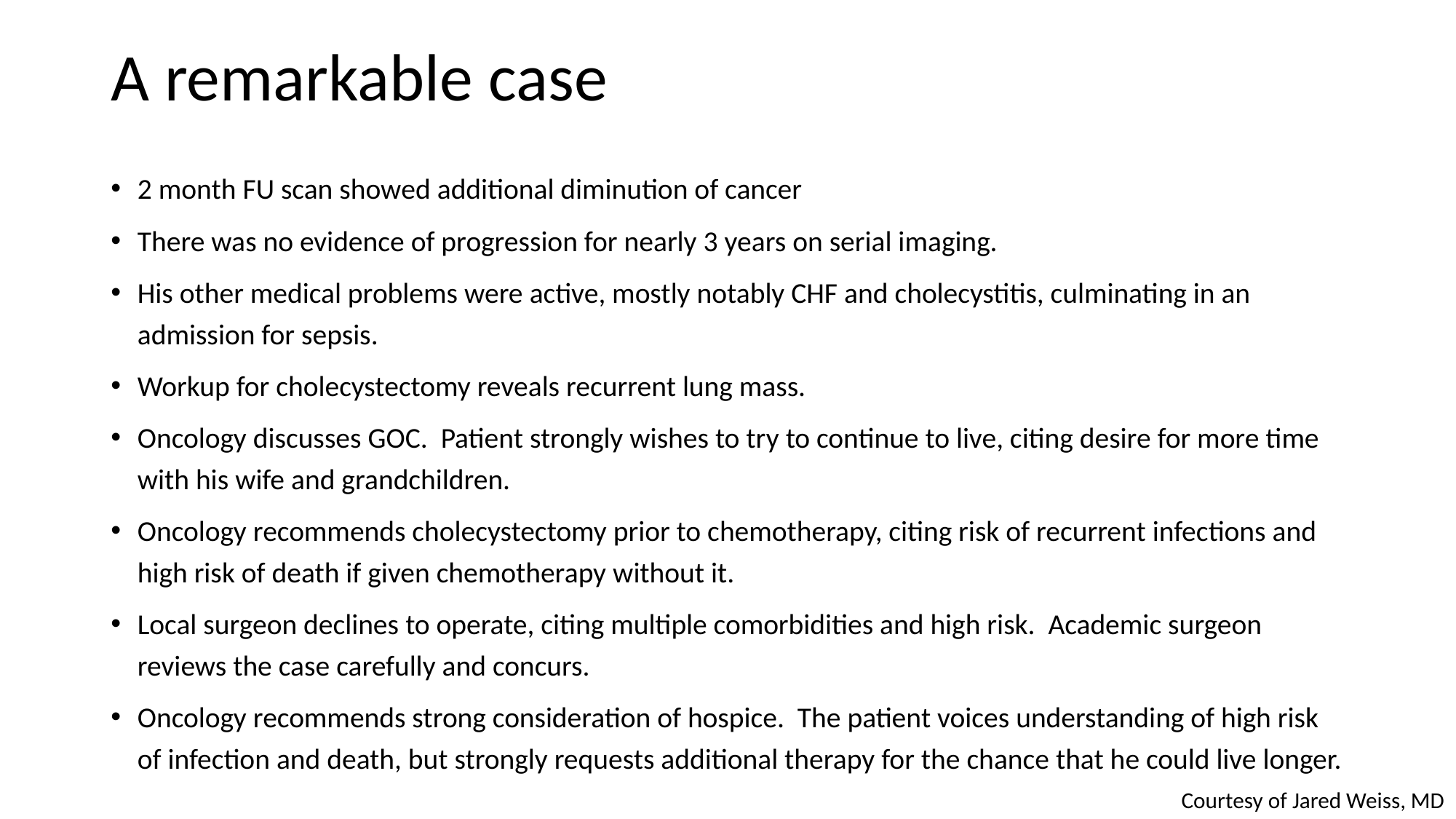

# A remarkable case
2 month FU scan showed additional diminution of cancer
There was no evidence of progression for nearly 3 years on serial imaging.
His other medical problems were active, mostly notably CHF and cholecystitis, culminating in an admission for sepsis.
Workup for cholecystectomy reveals recurrent lung mass.
Oncology discusses GOC.  Patient strongly wishes to try to continue to live, citing desire for more time with his wife and grandchildren.
Oncology recommends cholecystectomy prior to chemotherapy, citing risk of recurrent infections and high risk of death if given chemotherapy without it.
Local surgeon declines to operate, citing multiple comorbidities and high risk.  Academic surgeon reviews the case carefully and concurs.
Oncology recommends strong consideration of hospice.  The patient voices understanding of high risk of infection and death, but strongly requests additional therapy for the chance that he could live longer.
Courtesy of Jared Weiss, MD